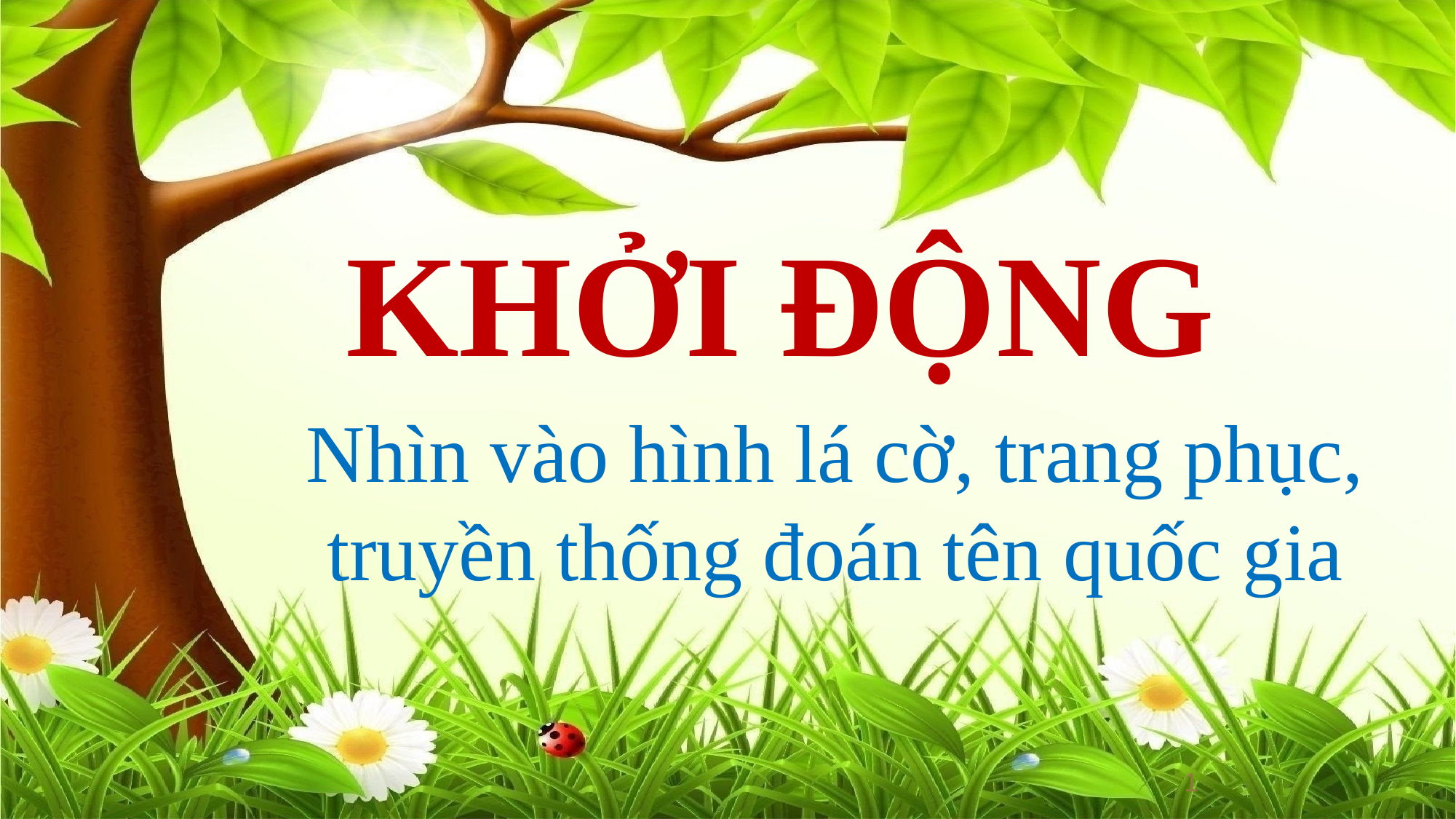

KHỞI ĐỘNG
Nhìn vào hình lá cờ, trang phục, truyền thống đoán tên quốc gia
1